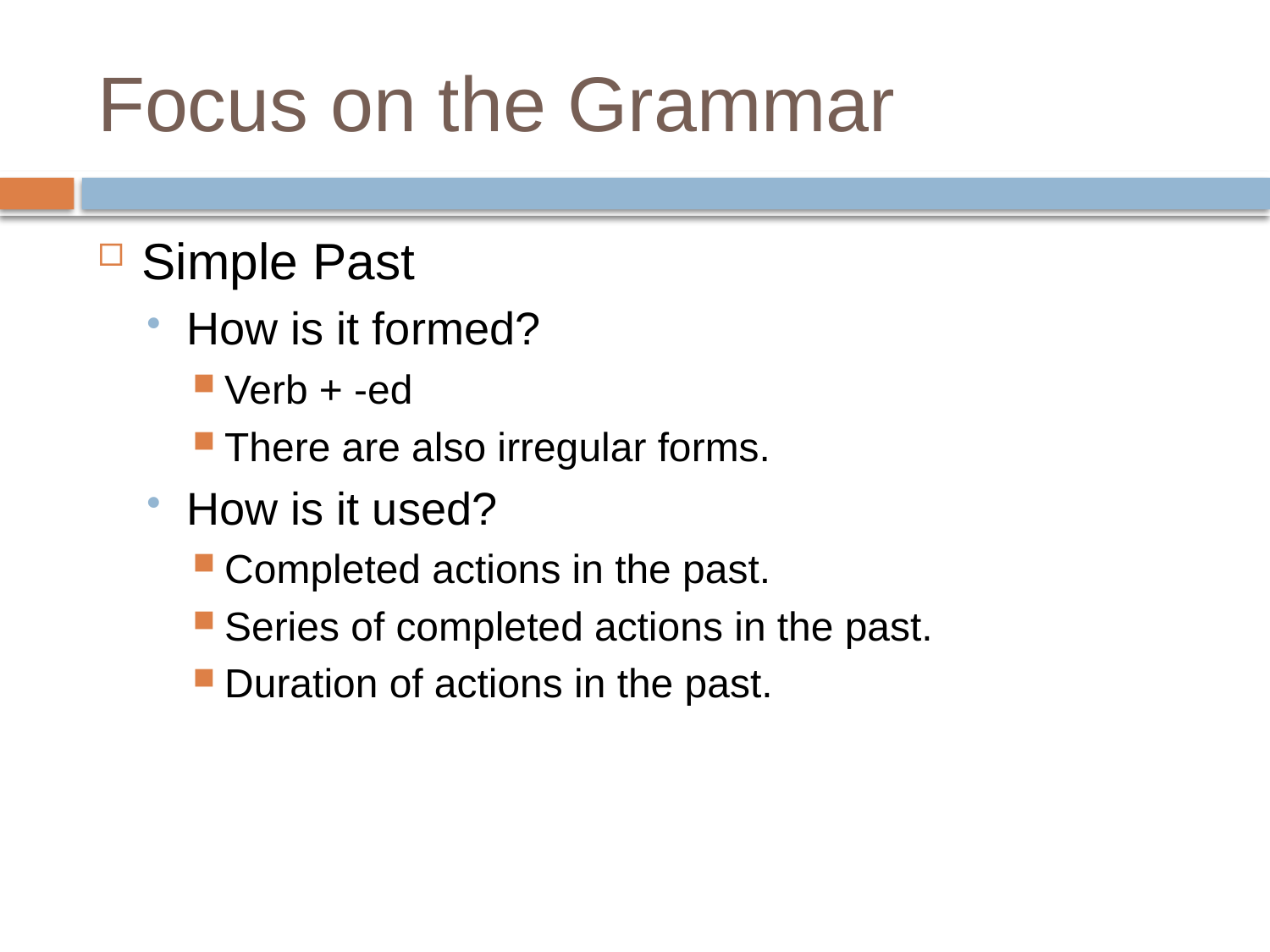

# Focus on the Grammar
Simple Past
How is it formed?
Verb + -ed
There are also irregular forms.
How is it used?
Completed actions in the past.
Series of completed actions in the past.
Duration of actions in the past.